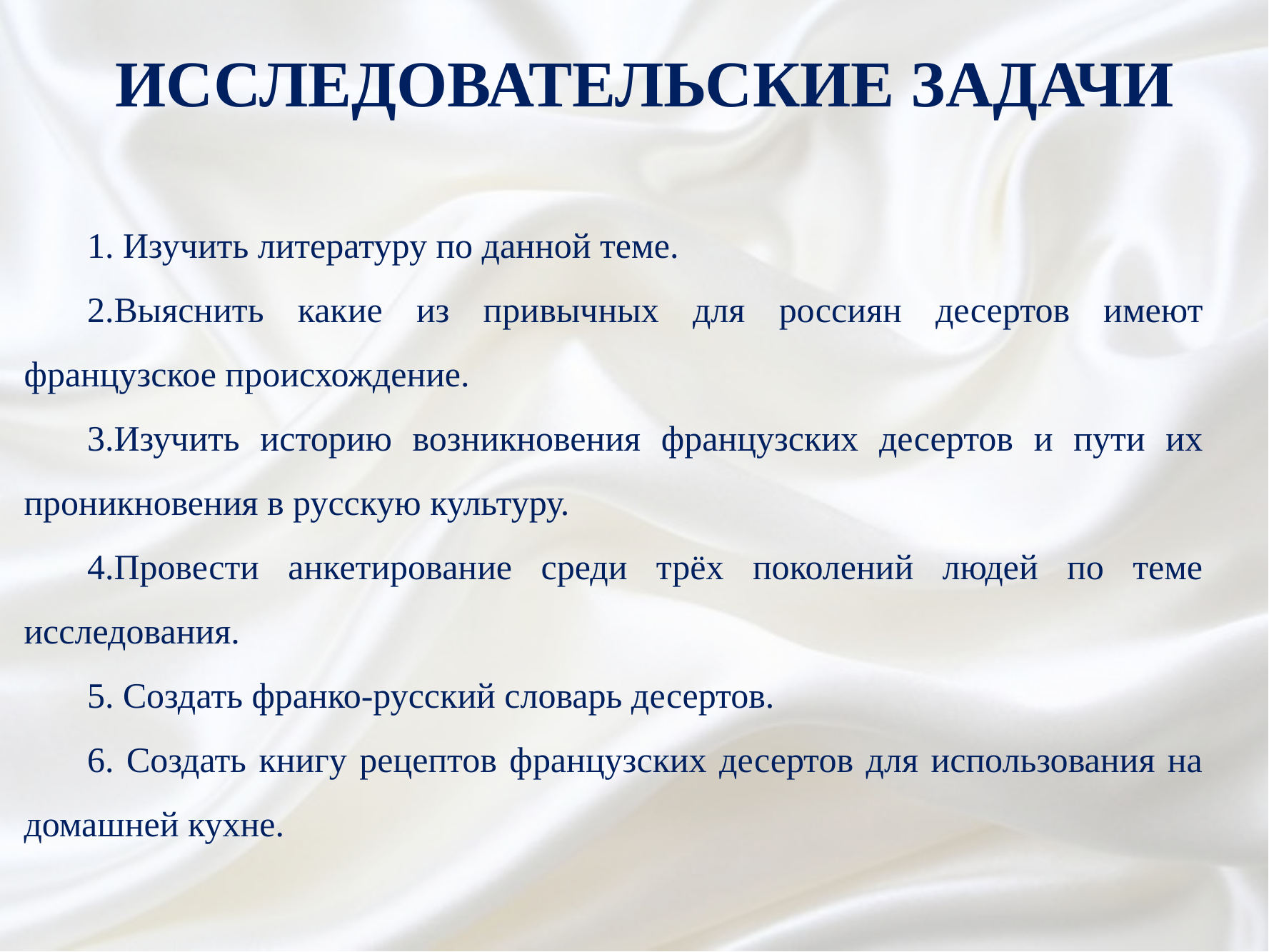

Исследовательские задачи

1. Изучить литературу по данной теме.
2.Выяснить какие из привычных для россиян десертов имеют французское происхождение.
3.Изучить историю возникновения французских десертов и пути их проникновения в русскую культуру.
4.Провести анкетирование среди трёх поколений людей по теме исследования.
5. Создать франко-русский словарь десертов.
6. Создать книгу рецептов французских десертов для использования на домашней кухне.